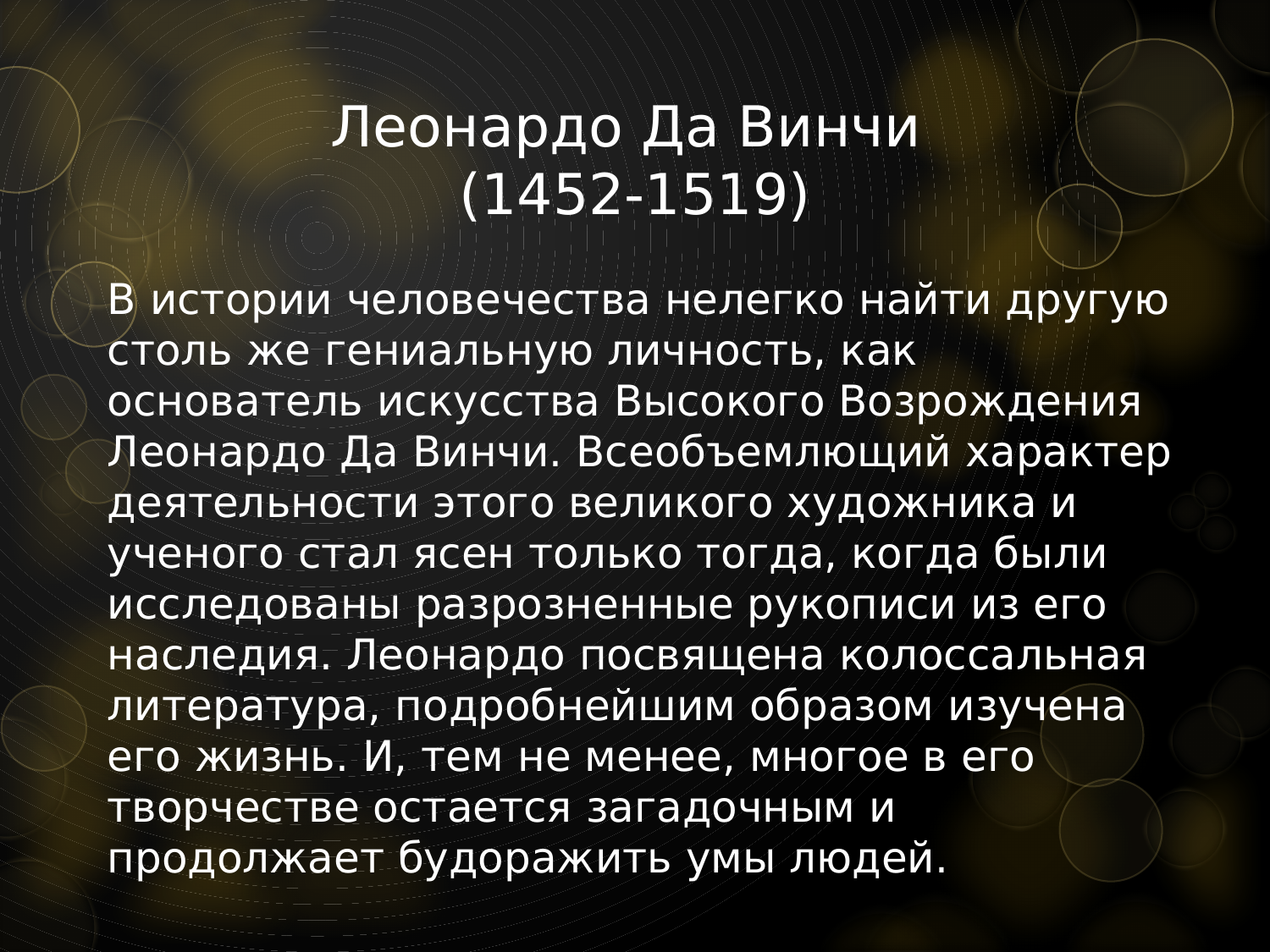

# Леонардо Да Винчи (1452-1519)
В истории человечества нелегко найти другую столь же гениальную личность, как основатель искусства Высокого Возрождения Леонардо Да Винчи. Всеобъемлющий характер деятельности этого великого художника и ученого стал ясен только тогда, когда были исследованы разрозненные рукописи из его наследия. Леонардо посвящена колоссальная литература, подробнейшим образом изучена его жизнь. И, тем не менее, многое в его творчестве остается загадочным и продолжает будоражить умы людей.